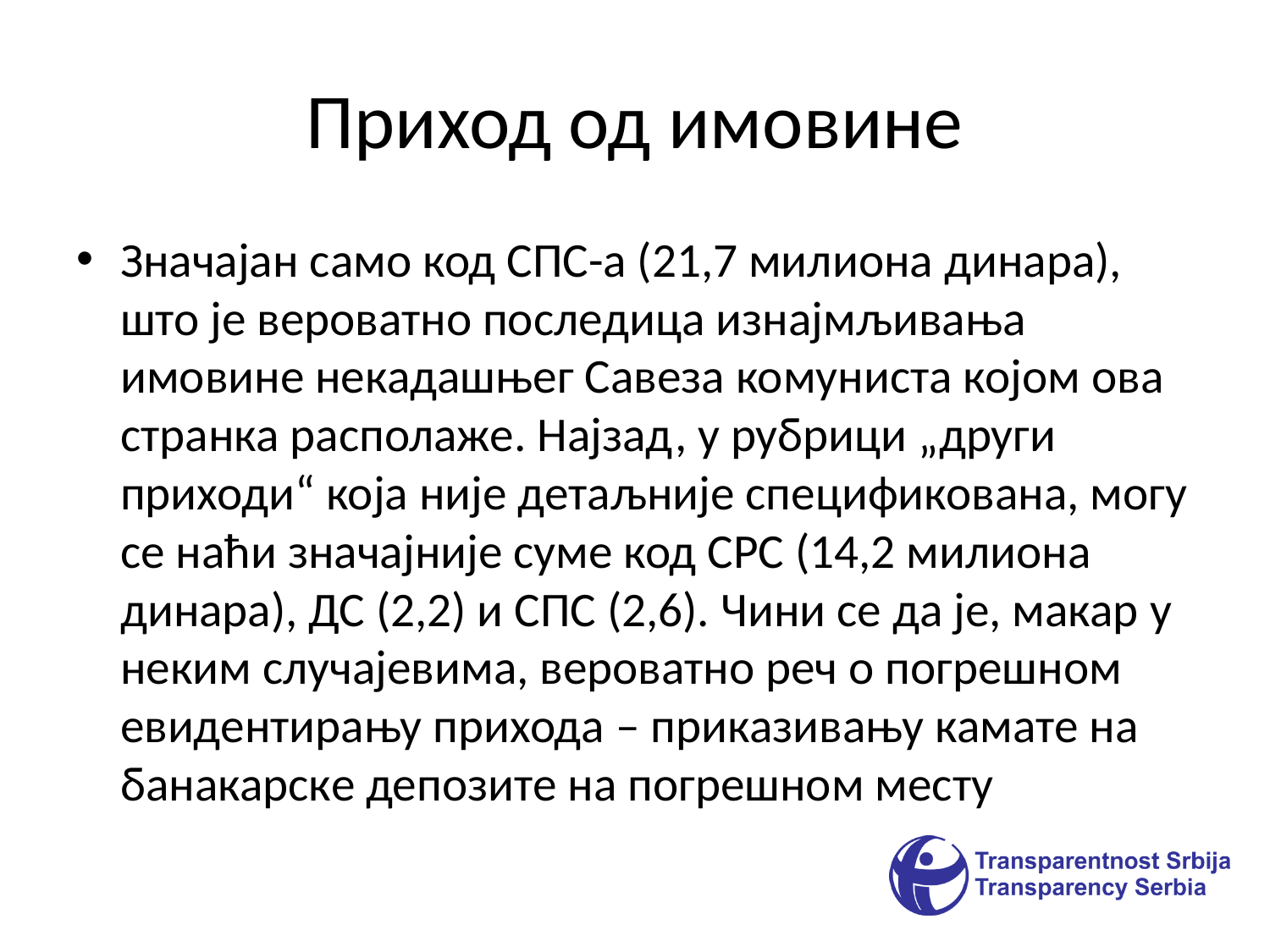

# Приход од имовине
Значајан само код СПС-а (21,7 милиона динара), што је вероватно последица изнајмљивања имовине некадашњег Савеза комуниста којом ова странка располаже. Најзад, у рубрици „други приходи“ која није детаљније спецификована, могу се наћи значајније суме код СРС (14,2 милиона динара), ДС (2,2) и СПС (2,6). Чини се да је, макар у неким случајевима, вероватно реч о погрешном евидентирању прихода – приказивању камате на банакарске депозите на погрешном месту